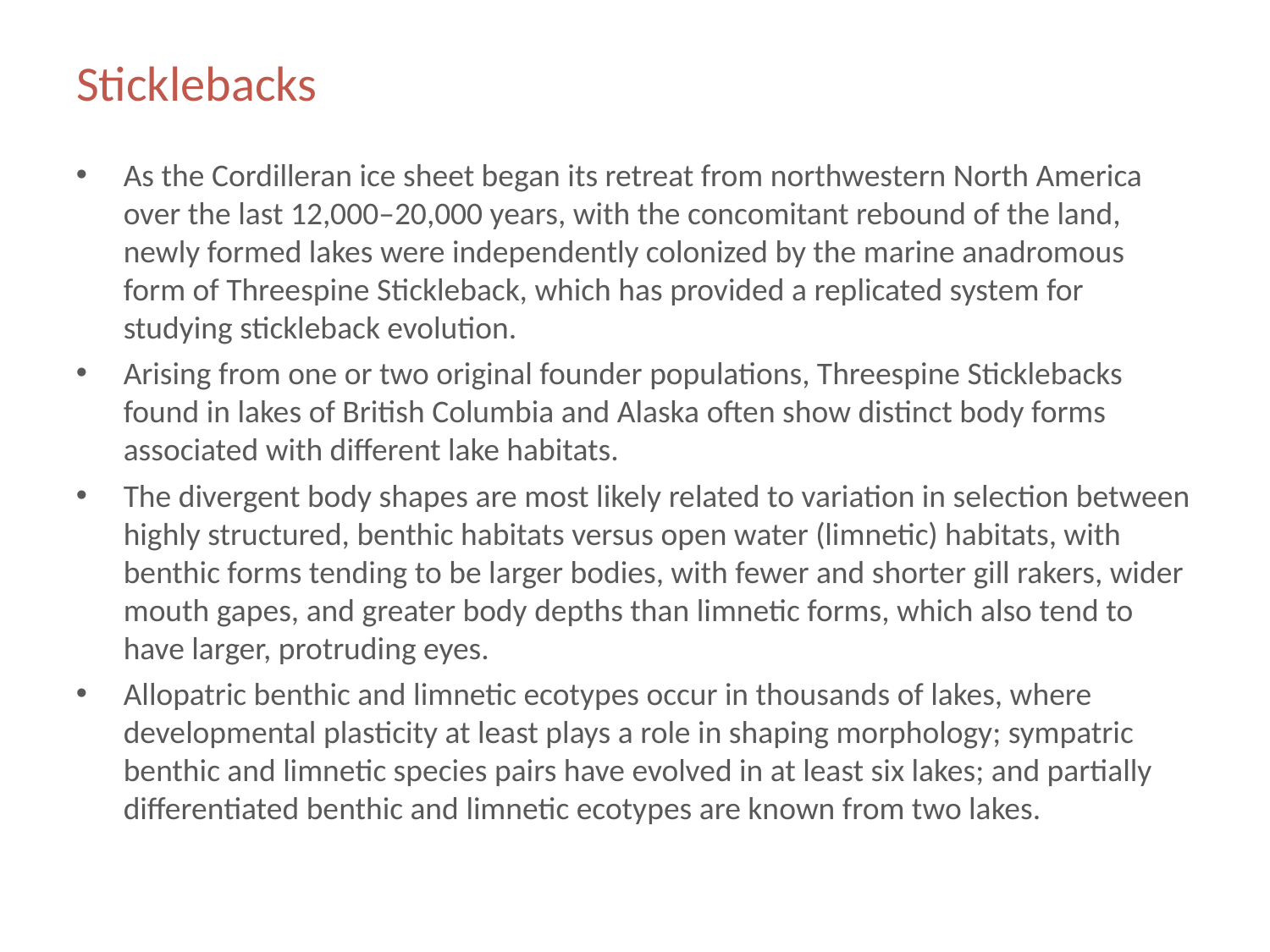

# Sticklebacks
As the Cordilleran ice sheet began its retreat from northwestern North America over the last 12,000–20,000 years, with the concomitant rebound of the land, newly formed lakes were independently colonized by the marine anadromous form of Threespine Stickleback, which has provided a replicated system for studying stickleback evolution.
Arising from one or two original founder populations, Threespine Sticklebacks found in lakes of British Columbia and Alaska often show distinct body forms associated with different lake habitats.
The divergent body shapes are most likely related to variation in selection between highly structured, benthic habitats versus open water (limnetic) habitats, with benthic forms tending to be larger bodies, with fewer and shorter gill rakers, wider mouth gapes, and greater body depths than limnetic forms, which also tend to have larger, protruding eyes.
Allopatric benthic and limnetic ecotypes occur in thousands of lakes, where developmental plasticity at least plays a role in shaping morphology; sympatric benthic and limnetic species pairs have evolved in at least six lakes; and partially differentiated benthic and limnetic ecotypes are known from two lakes.